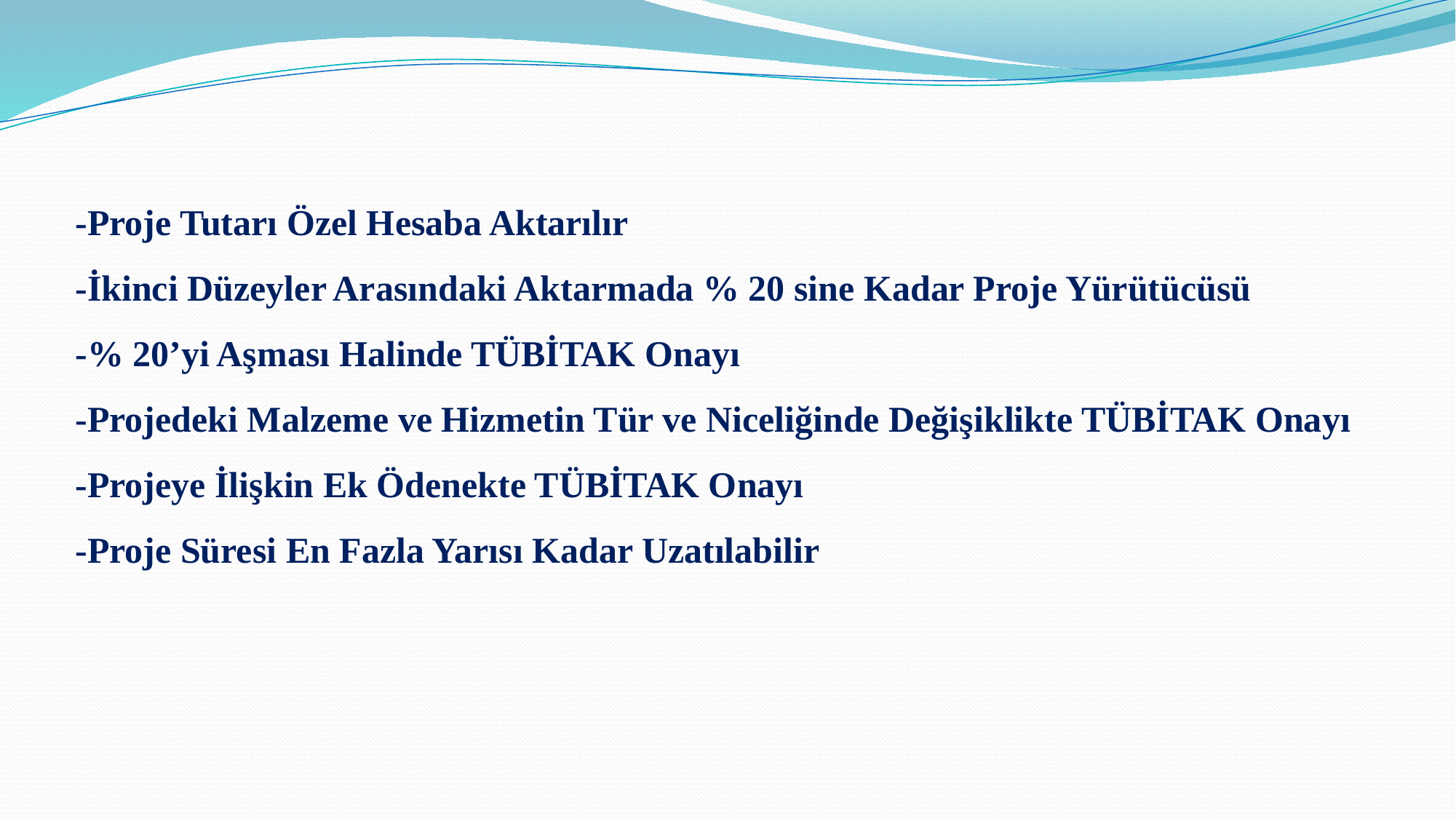

-Proje Tutarı Özel Hesaba Aktarılır
-İkinci Düzeyler Arasındaki Aktarmada % 20 sine Kadar Proje Yürütücüsü
-% 20’yi Aşması Halinde TÜBİTAK Onayı
-Projedeki Malzeme ve Hizmetin Tür ve Niceliğinde Değişiklikte TÜBİTAK Onayı
-Projeye İlişkin Ek Ödenekte TÜBİTAK Onayı
-Proje Süresi En Fazla Yarısı Kadar Uzatılabilir